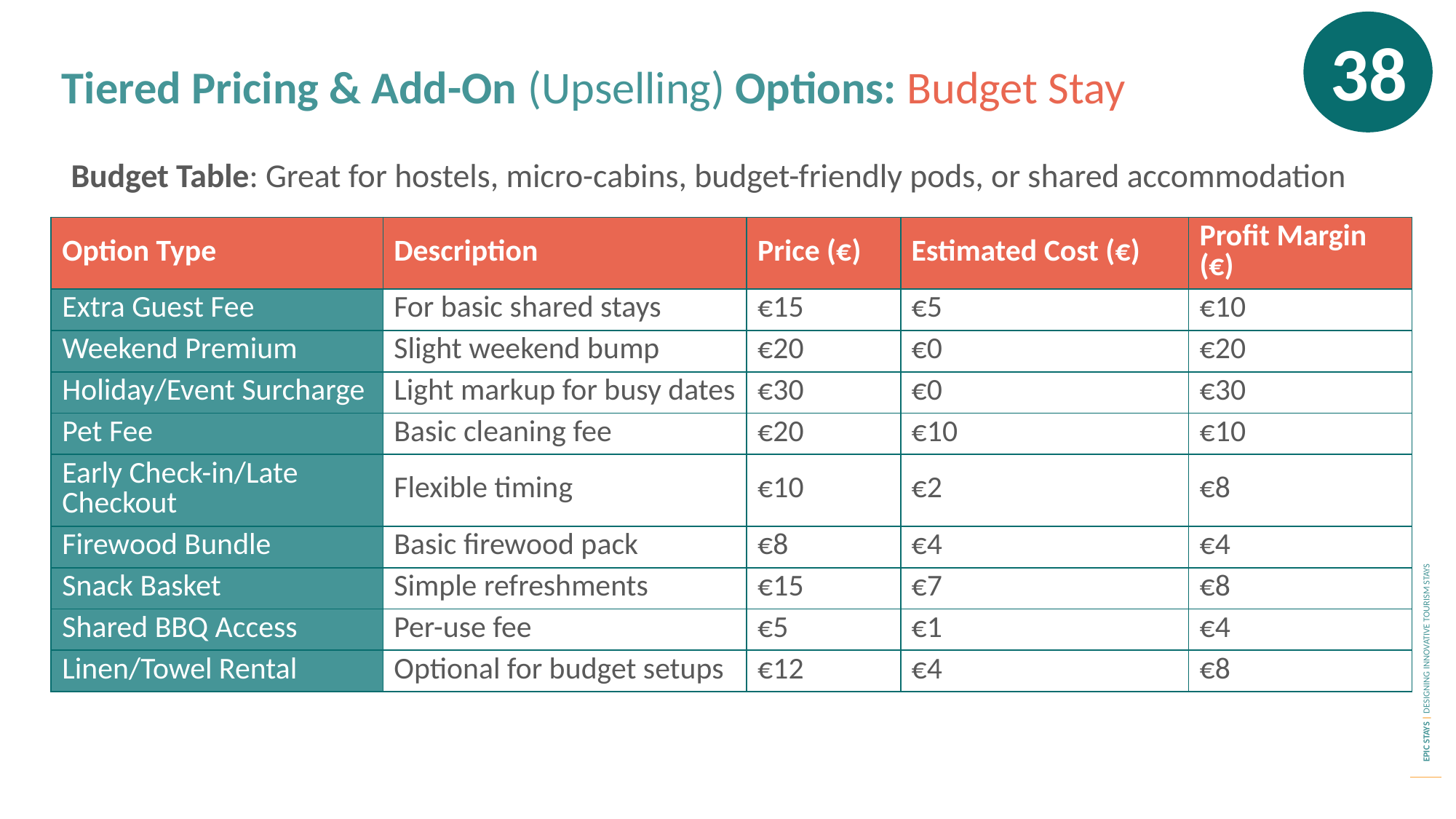

38
Tiered Pricing & Add-On (Upselling) Options: Budget Stay
Budget Table: Great for hostels, micro-cabins, budget-friendly pods, or shared accommodation
| Option Type | Description | Price (€) | Estimated Cost (€) | Profit Margin (€) |
| --- | --- | --- | --- | --- |
| Extra Guest Fee | For basic shared stays | €15 | €5 | €10 |
| Weekend Premium | Slight weekend bump | €20 | €0 | €20 |
| Holiday/Event Surcharge | Light markup for busy dates | €30 | €0 | €30 |
| Pet Fee | Basic cleaning fee | €20 | €10 | €10 |
| Early Check-in/Late Checkout | Flexible timing | €10 | €2 | €8 |
| Firewood Bundle | Basic firewood pack | €8 | €4 | €4 |
| Snack Basket | Simple refreshments | €15 | €7 | €8 |
| Shared BBQ Access | Per-use fee | €5 | €1 | €4 |
| Linen/Towel Rental | Optional for budget setups | €12 | €4 | €8 |